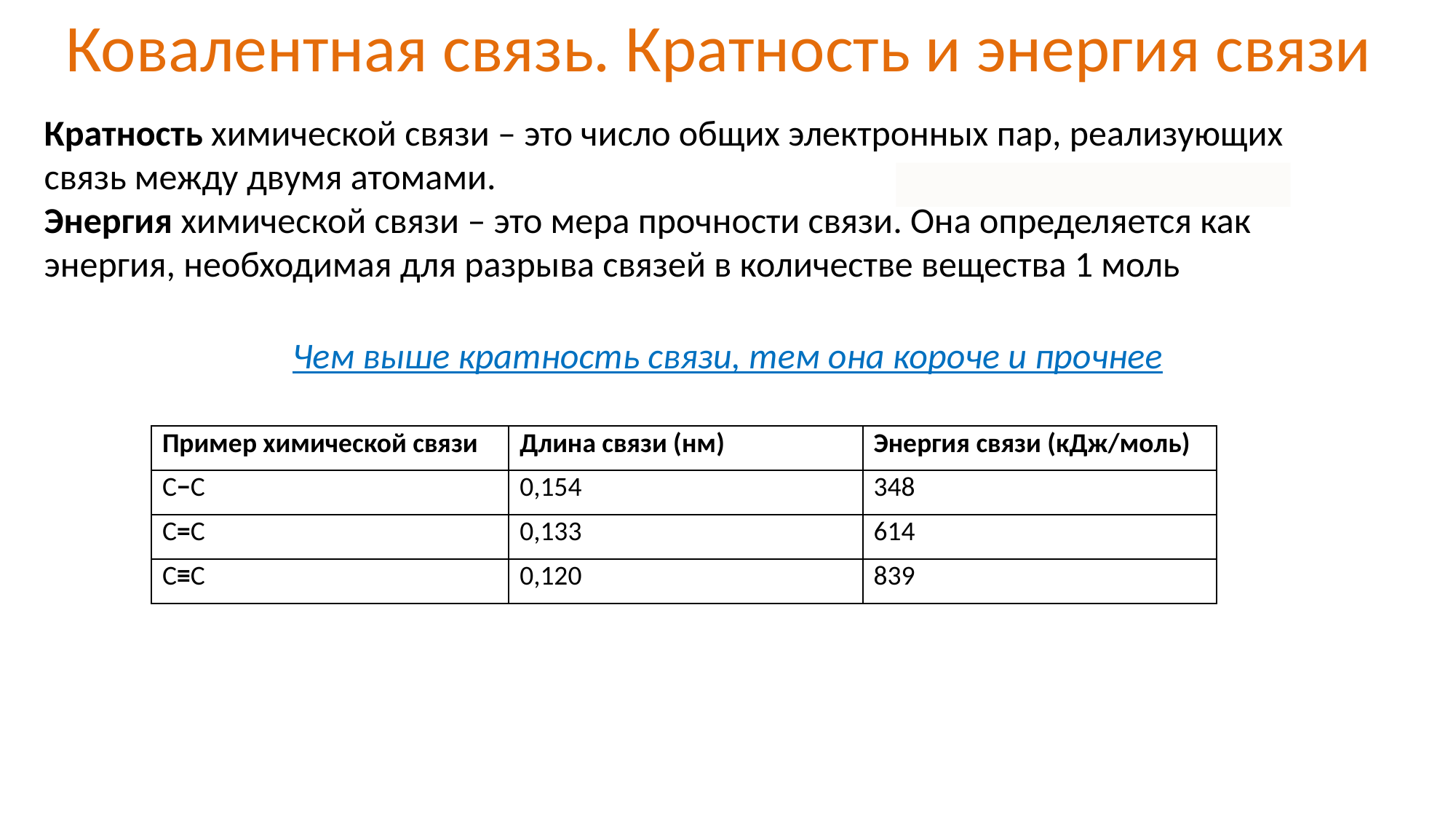

Ковалентная связь. Кратность и энергия связи
Кратность химической связи – это число общих электронных пар, реализующих связь между двумя атомами.
Энергия химической связи – это мера прочности связи. Она определяется как энергия, необходимая для разрыва связей в количестве вещества 1 моль

Чем выше кратность связи, тем она короче и прочнее
| Пример химической связи | Длина связи (нм) | Энергия связи (кДж/моль) |
| --- | --- | --- |
| C−C | 0,154 | 348 |
| C=C | 0,133 | 614 |
| C≡C | 0,120 | 839 |